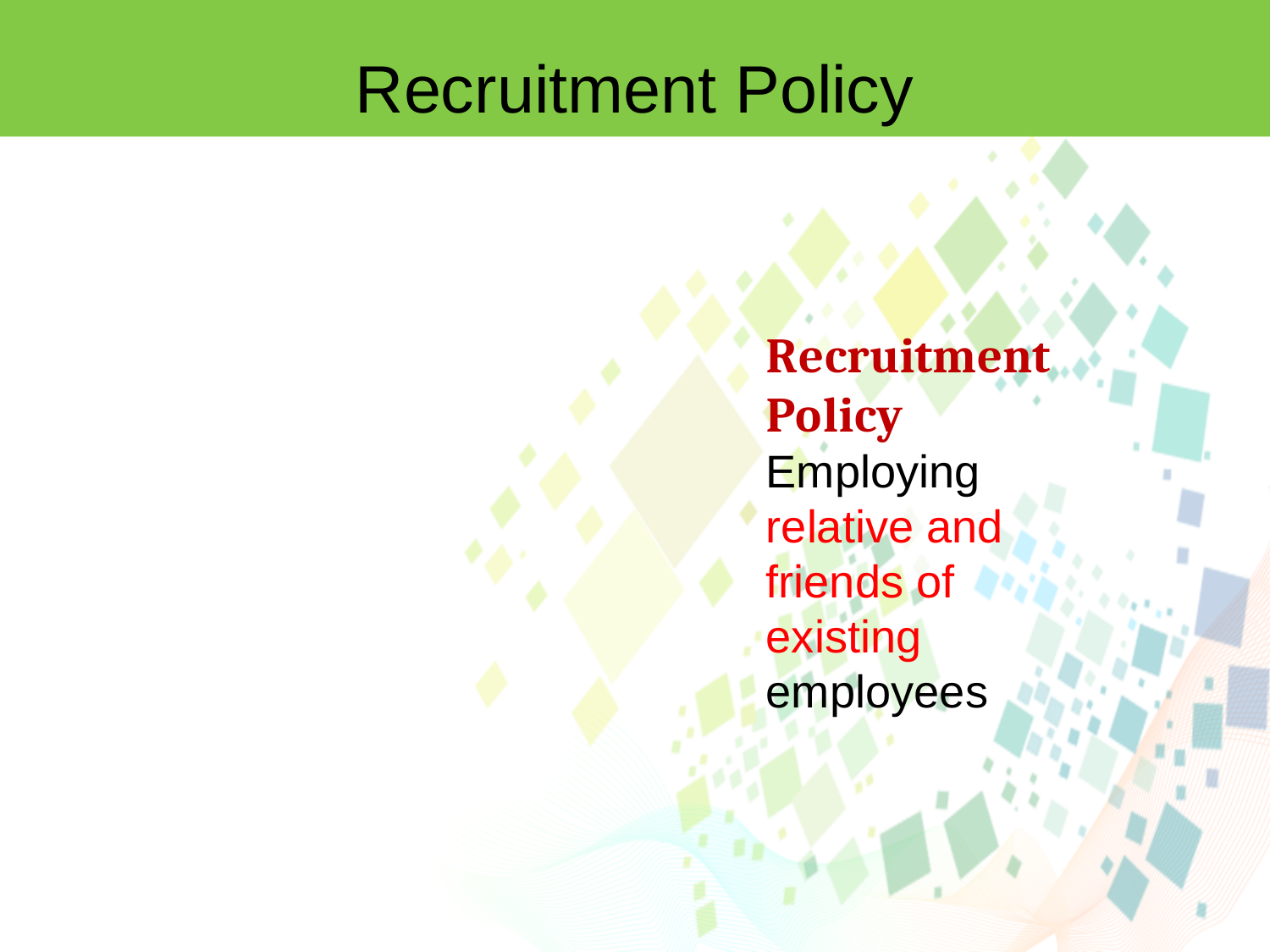

Recruitment Policy

Recruitment Policy
Employing relative and friends of existing employees